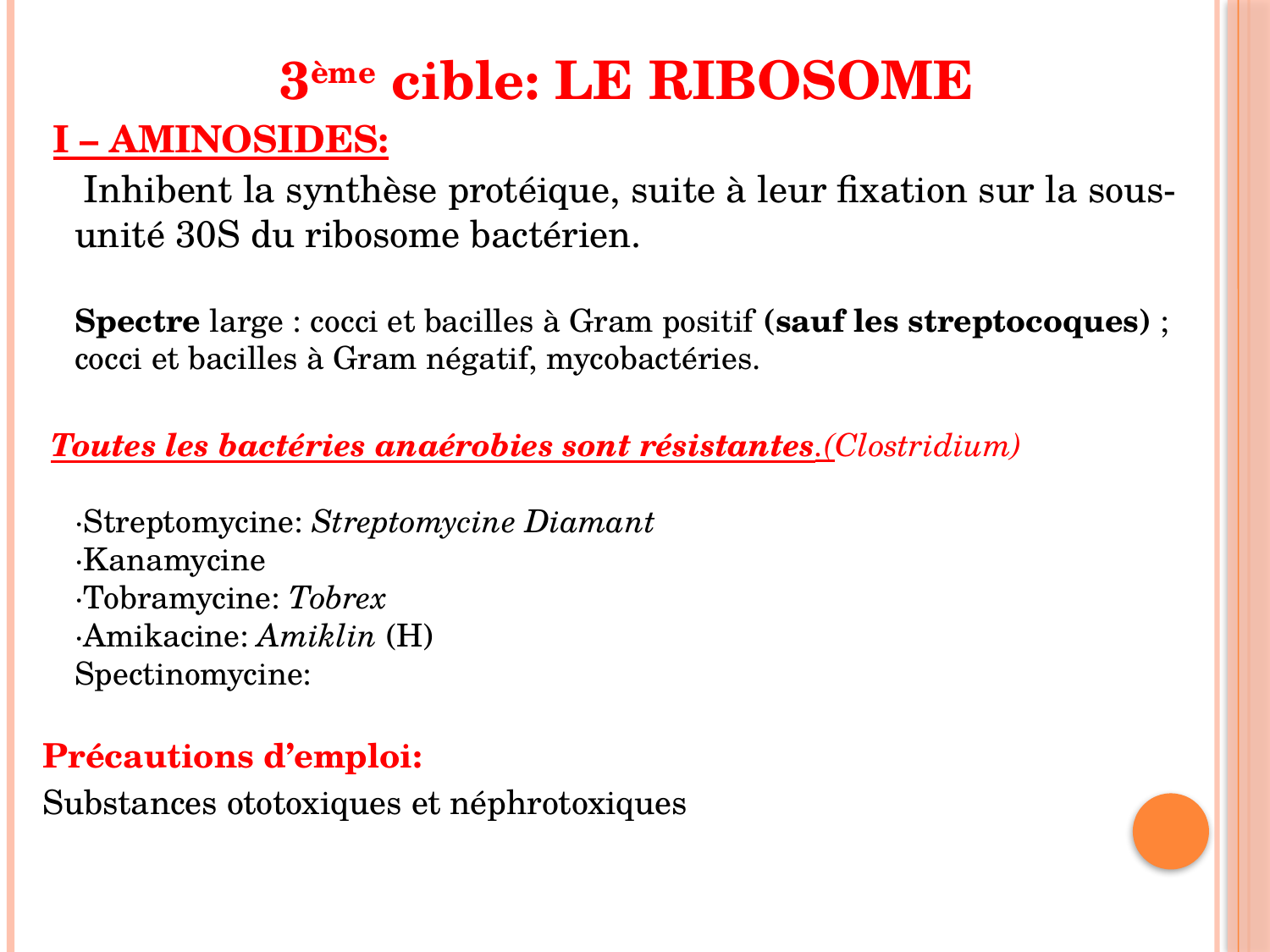

3ème cible: LE RIBOSOME
 I – AMINOSIDES:
    Inhibent la synthèse protéique, suite à leur fixation sur la sous-unité 30S du ribosome bactérien.
Spectre large : cocci et bacilles à Gram positif (sauf les streptocoques) ; cocci et bacilles à Gram négatif, mycobactéries.

 Toutes les bactéries anaérobies sont résistantes.(Clostridium)
·Streptomycine: Streptomycine Diamant
·Kanamycine
·Tobramycine: Tobrex
·Amikacine: Amiklin (H)
Spectinomycine:
Précautions d’emploi:
Substances ototoxiques et néphrotoxiques